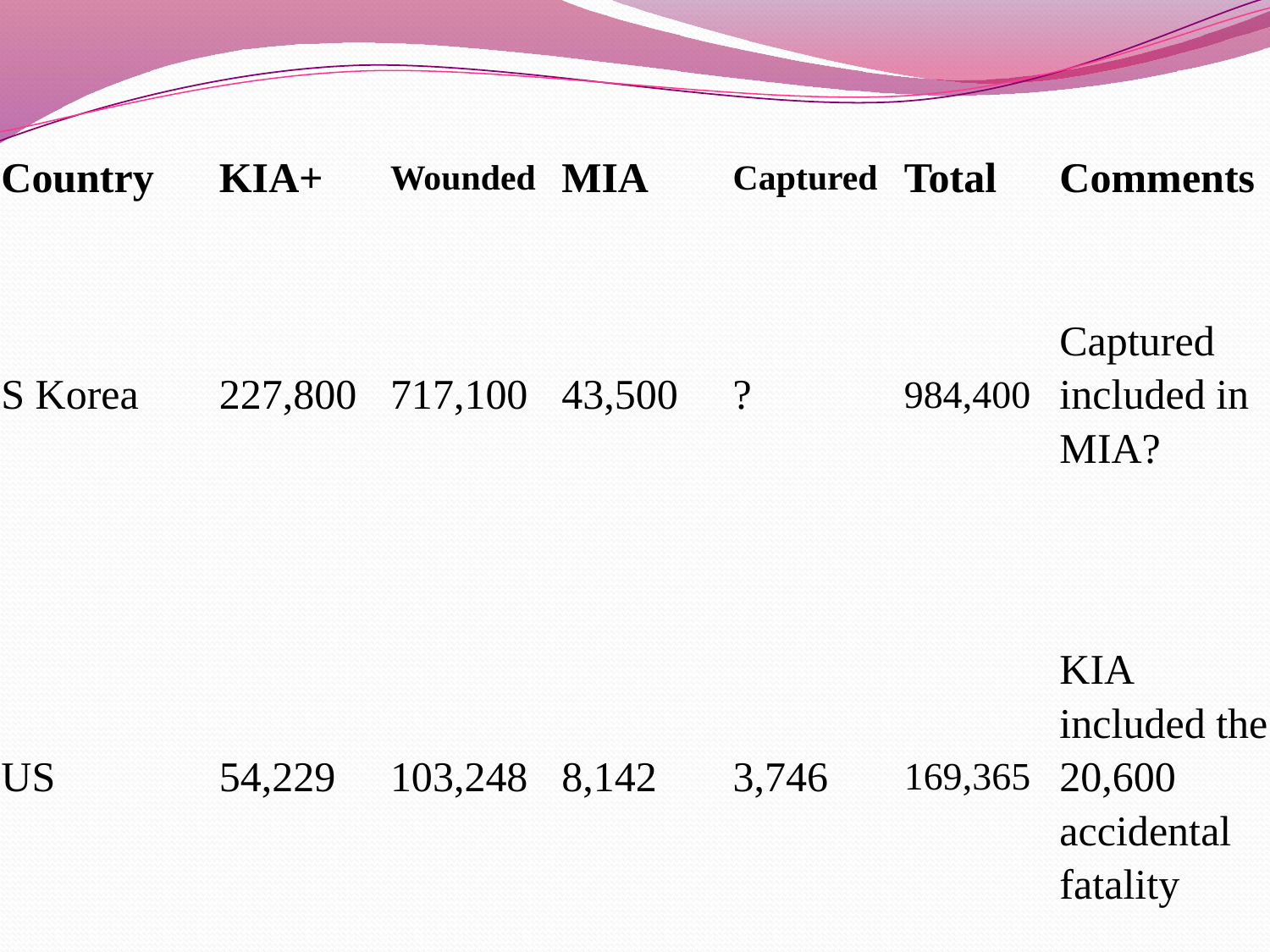

| Country | KIA+ | Wounded | MIA | Captured | Total | Comments |
| --- | --- | --- | --- | --- | --- | --- |
| S Korea | 227,800 | 717,100 | 43,500 | ? | 984,400 | Captured included in MIA? |
| US | 54,229 | 103,248 | 8,142 | 3,746 | 169,365 | KIA included the 20,600 accidental fatality |